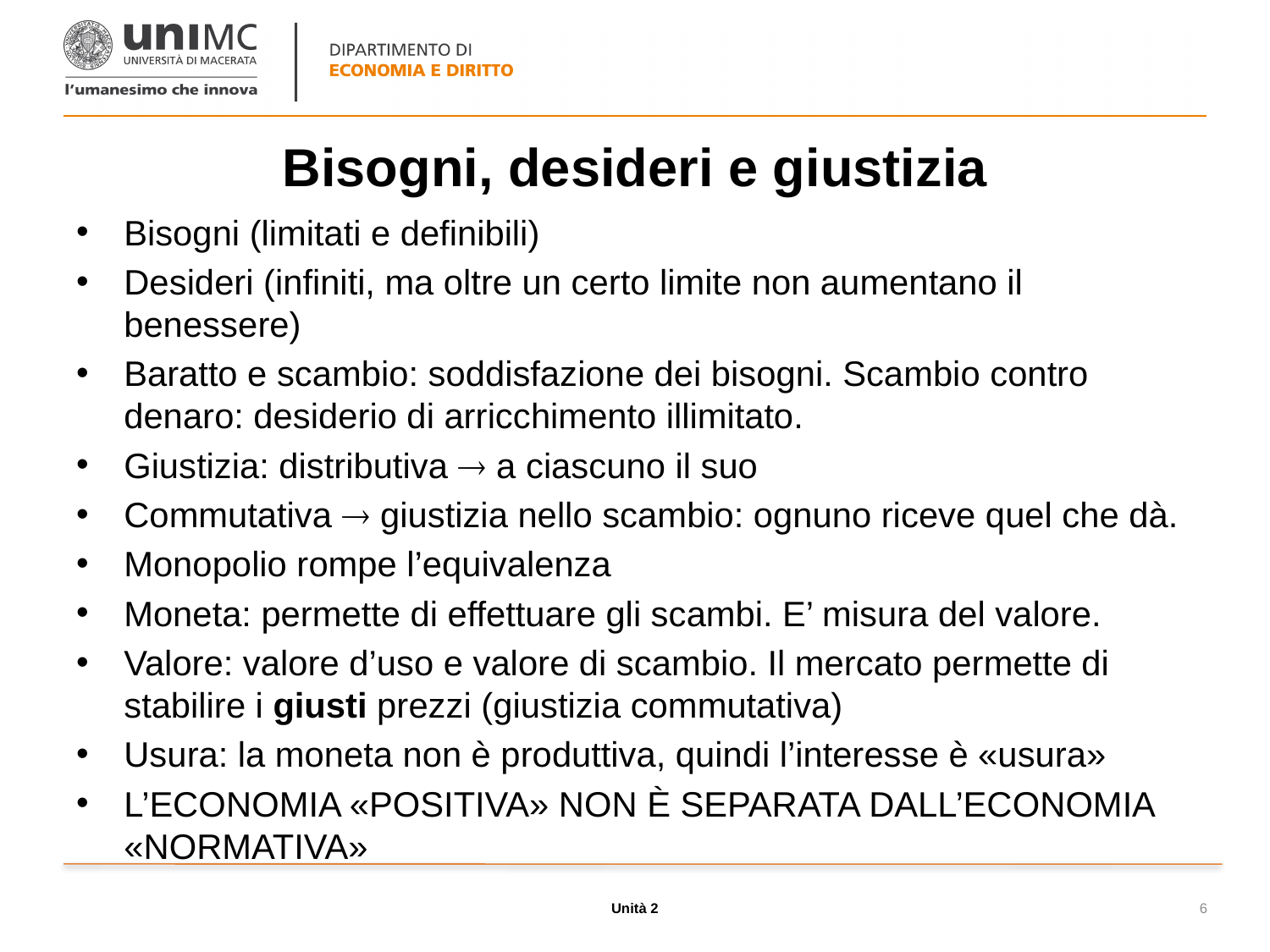

# Bisogni, desideri e giustizia
Bisogni (limitati e definibili)
Desideri (infiniti, ma oltre un certo limite non aumentano il benessere)
Baratto e scambio: soddisfazione dei bisogni. Scambio contro denaro: desiderio di arricchimento illimitato.
Giustizia: distributiva → a ciascuno il suo
Commutativa → giustizia nello scambio: ognuno riceve quel che dà.
Monopolio rompe l’equivalenza
Moneta: permette di effettuare gli scambi. E’ misura del valore.
Valore: valore d’uso e valore di scambio. Il mercato permette di stabilire i giusti prezzi (giustizia commutativa)
Usura: la moneta non è produttiva, quindi l’interesse è «usura»
L’ECONOMIA «POSITIVA» NON È SEPARATA DALL’ECONOMIA «NORMATIVA»
Unità 2
6